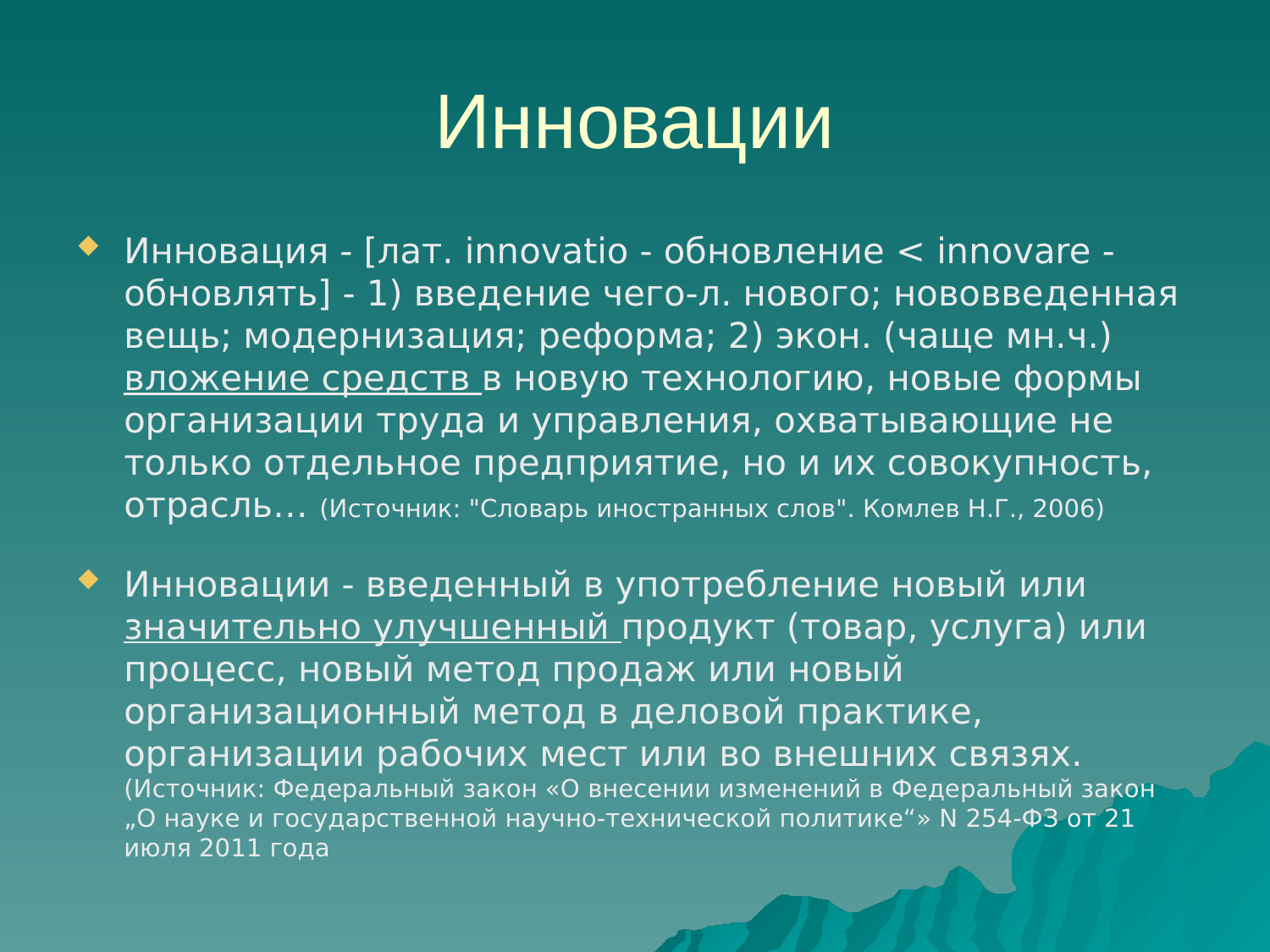

# Инновации
Инновация - [лат. innovatio - обновление < innovare - обновлять] - 1) введение чего-л. нового; нововведенная вещь; модернизация; реформа; 2) экон. (чаще мн.ч.) вложение средств в новую технологию, новые формы организации труда и управления, охватывающие не только отдельное предприятие, но и их совокупность, отрасль… (Источник: "Словарь иностранных слов". Комлев Н.Г., 2006)
Инновации - введенный в употребление новый или значительно улучшенный продукт (товар, услуга) или процесс, новый метод продаж или новый организационный метод в деловой практике, организации рабочих мест или во внешних связях. (Источник: Федеральный закон «О внесении изменений в Федеральный закон „О науке и государственной научно-технической политике“» N 254-ФЗ от 21 июля 2011 года